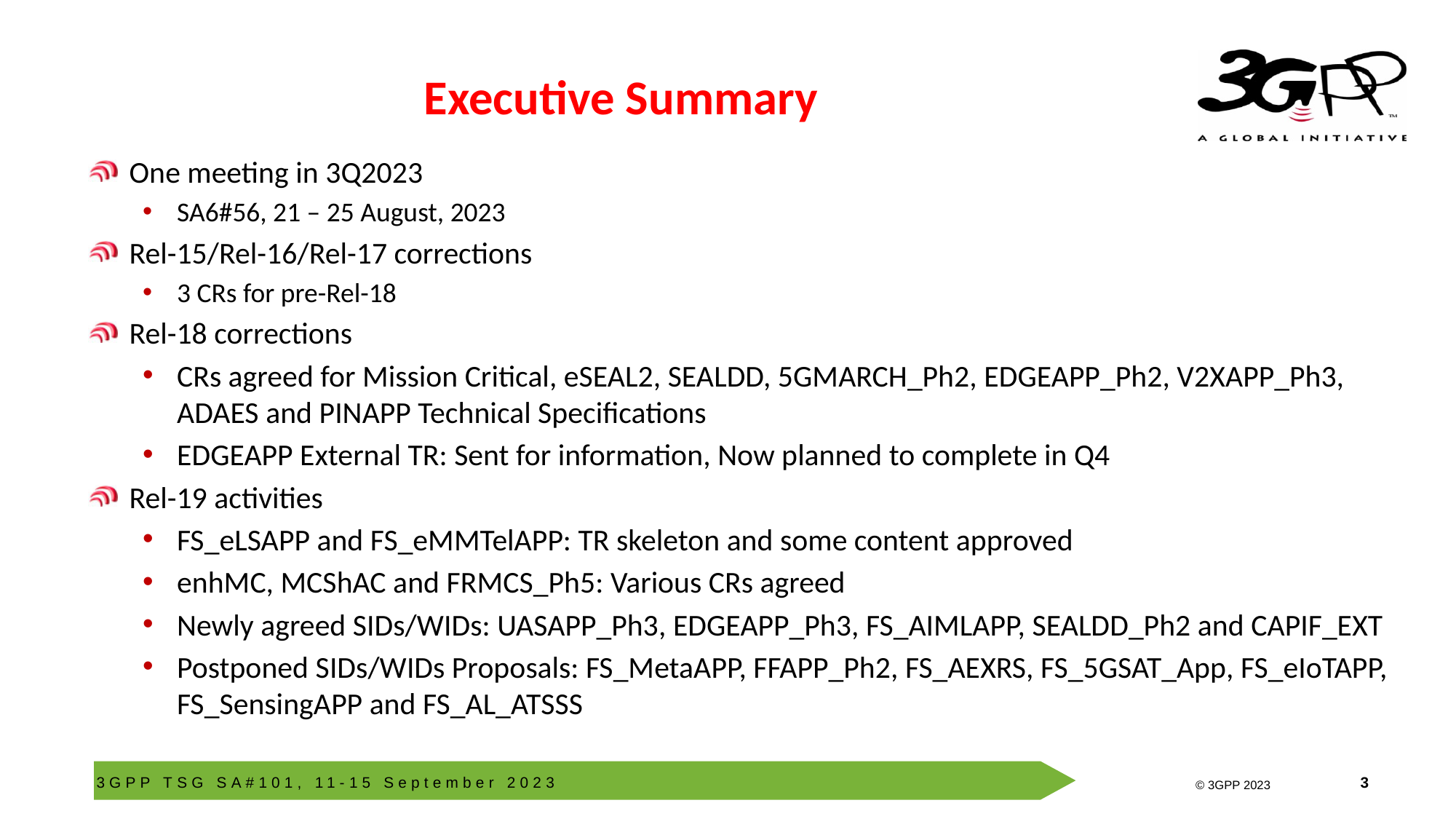

# Executive Summary
One meeting in 3Q2023
SA6#56, 21 – 25 August, 2023
Rel-15/Rel-16/Rel-17 corrections
3 CRs for pre-Rel-18
Rel-18 corrections
CRs agreed for Mission Critical, eSEAL2, SEALDD, 5GMARCH_Ph2, EDGEAPP_Ph2, V2XAPP_Ph3, ADAES and PINAPP Technical Specifications
EDGEAPP External TR: Sent for information, Now planned to complete in Q4
Rel-19 activities
FS_eLSAPP and FS_eMMTelAPP: TR skeleton and some content approved
enhMC, MCShAC and FRMCS_Ph5: Various CRs agreed
Newly agreed SIDs/WIDs: UASAPP_Ph3, EDGEAPP_Ph3, FS_AIMLAPP, SEALDD_Ph2 and CAPIF_EXT
Postponed SIDs/WIDs Proposals: FS_MetaAPP, FFAPP_Ph2, FS_AEXRS, FS_5GSAT_App, FS_eIoTAPP, FS_SensingAPP and FS_AL_ATSSS